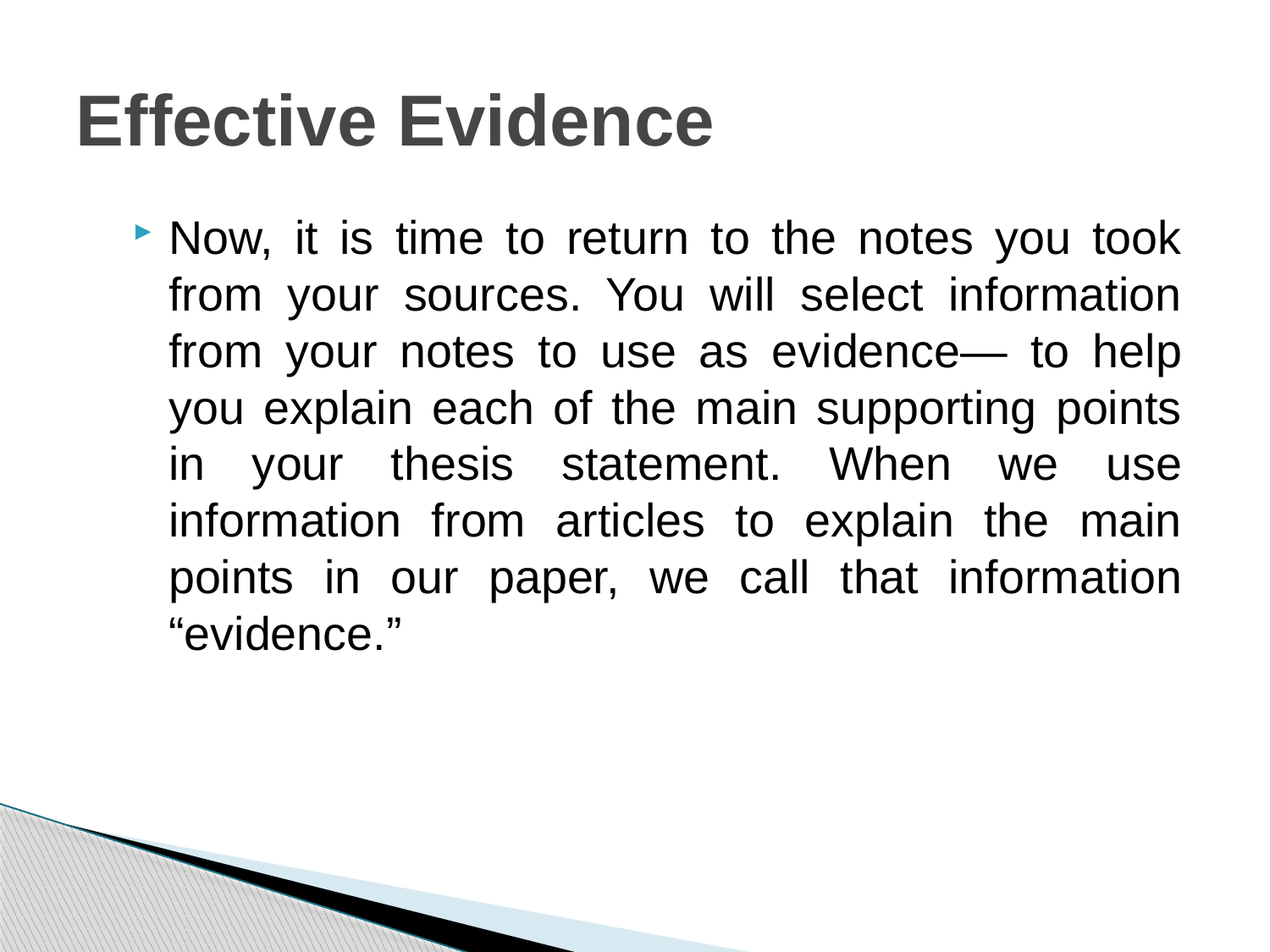

# Effective Evidence
Now, it is time to return to the notes you took from your sources. You will select information from your notes to use as evidence— to help you explain each of the main supporting points in your thesis statement. When we use information from articles to explain the main points in our paper, we call that information “evidence.”